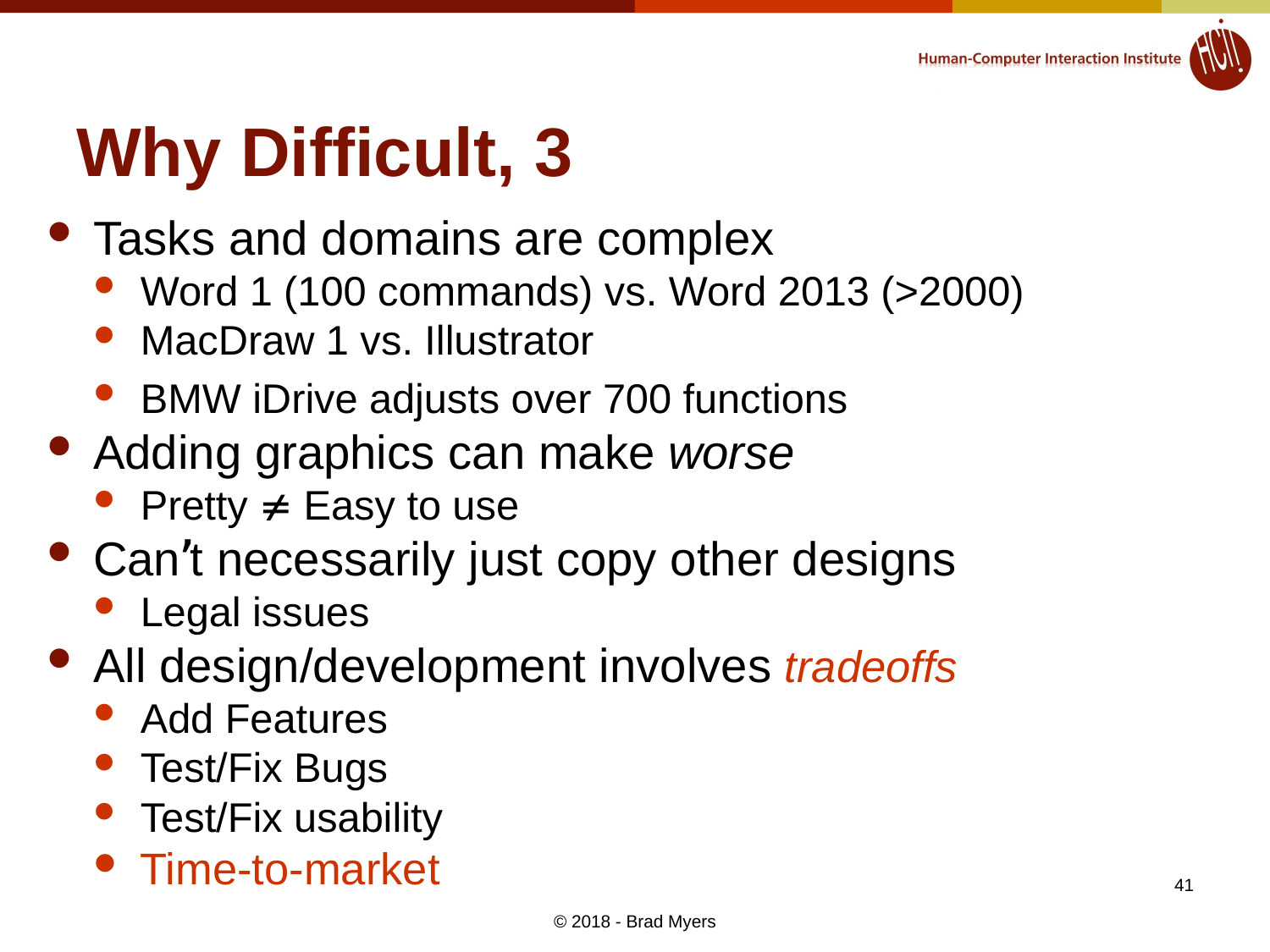

# Why Difficult, 3
Tasks and domains are complex
Word 1 (100 commands) vs. Word 2013 (>2000)
MacDraw 1 vs. Illustrator
BMW iDrive adjusts over 700 functions
Adding graphics can make worse
Pretty ≠ Easy to use
Can’t necessarily just copy other designs
Legal issues
All design/development involves tradeoffs
Add Features
Test/Fix Bugs
Test/Fix usability
Time-to-market
41
© 2018 - Brad Myers